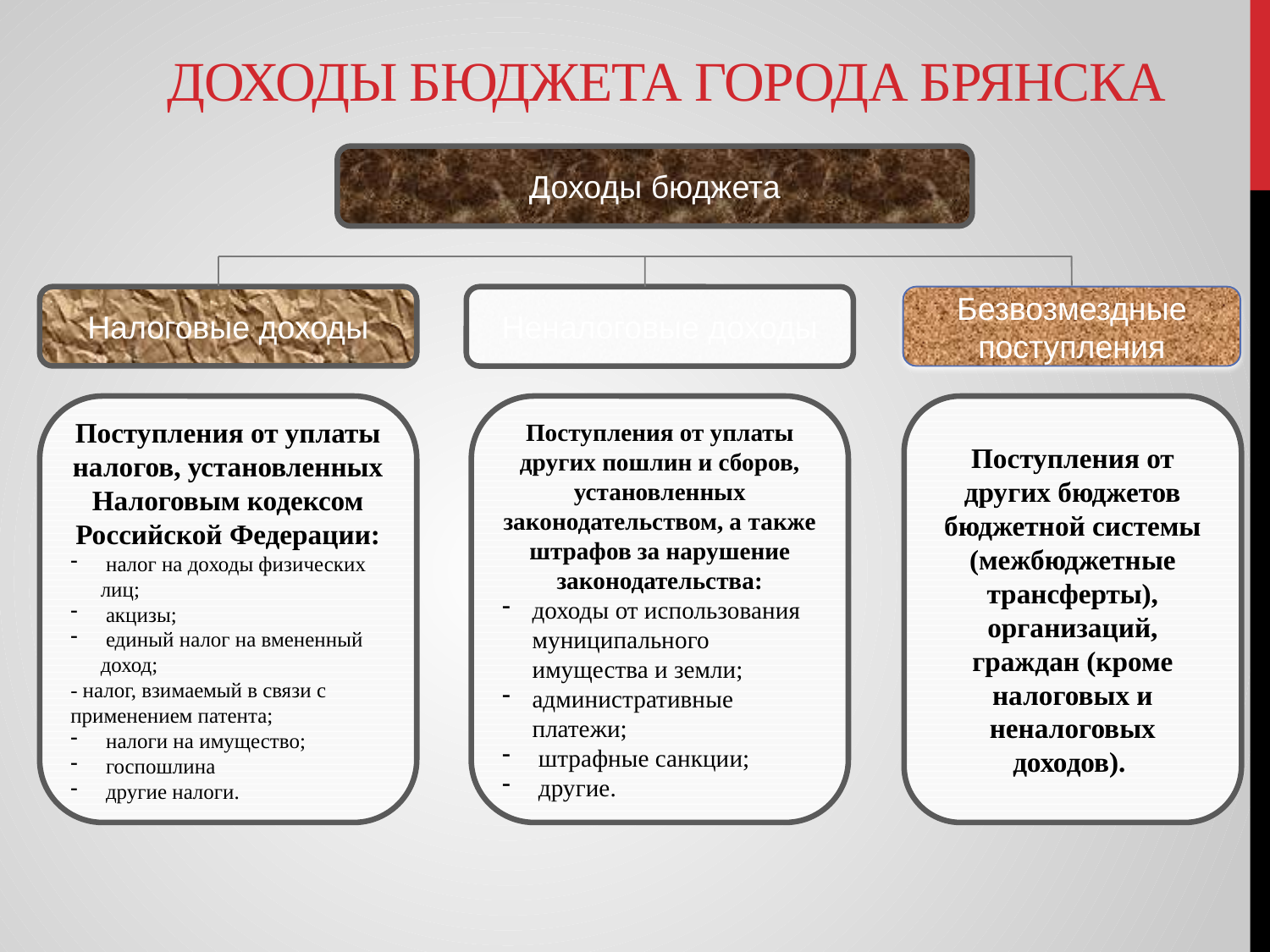

# Доходы бюджета города Брянска
Доходы бюджета
Налоговые доходы
Безвозмездные поступления
Неналоговые доходы
Поступления от уплаты налогов, установленных Налоговым кодексом Российской Федерации:
 налог на доходы физических лиц;
 акцизы;
 единый налог на вмененный доход;
- налог, взимаемый в связи с применением патента;
 налоги на имущество;
 госпошлина
 другие налоги.
Поступления от уплаты других пошлин и сборов, установленных законодательством, а также штрафов за нарушение законодательства:
доходы от использования муниципального имущества и земли;
административные платежи;
 штрафные санкции;
 другие.
Поступления от других бюджетов бюджетной системы (межбюджетные трансферты), организаций, граждан (кроме налоговых и неналоговых доходов).